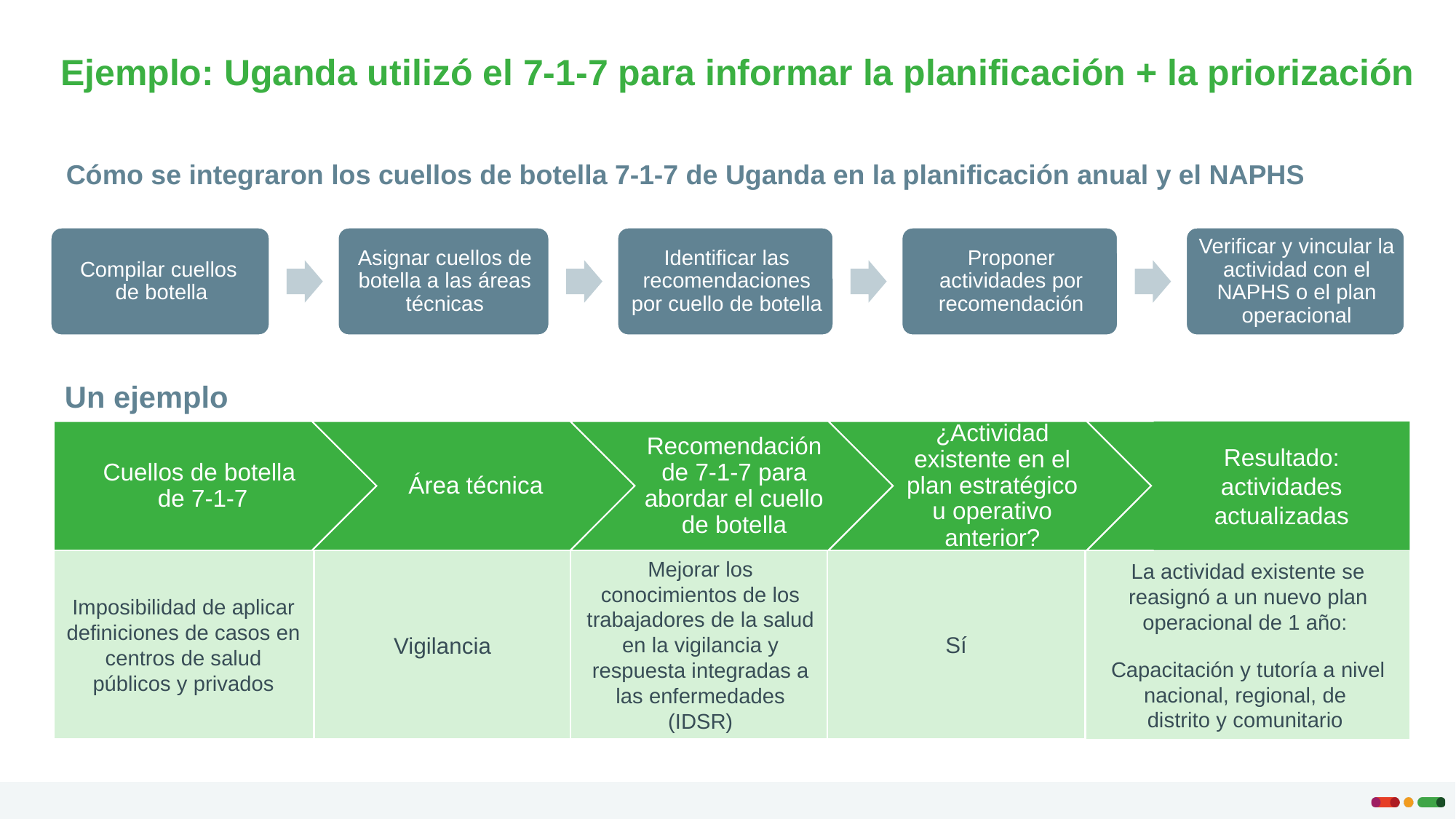

# Ejemplo: Uganda utilizó el 7-1-7 para informar la planificación + la priorización
Cómo se integraron los cuellos de botella 7-1-7 de Uganda en la planificación anual y el NAPHS
Compilar cuellos
de botella

Asignar cuellos de botella a las áreas técnicas

Identificar las recomendaciones por cuello de botella

Proponer actividades por recomendación

Verificar y vincular la actividad con el NAPHS o el plan operacional
Cuellos de botella
de 7-1-7
Área técnica
Recomendación de 7-1-7 para abordar el cuello de botella
¿Actividad existente en el plan estratégico u operativo anterior?

Resultado: actividades actualizadas
Mejorar los conocimientos de los trabajadores de la salud en la vigilancia y respuesta integradas a las enfermedades (IDSR)
Sí
Imposibilidad de aplicar definiciones de casos en centros de salud públicos y privados
Vigilancia
La actividad existente se reasignó a un nuevo plan operacional de 1 año:

Capacitación y tutoría a nivel nacional, regional, de
distrito y comunitario
Un ejemplo